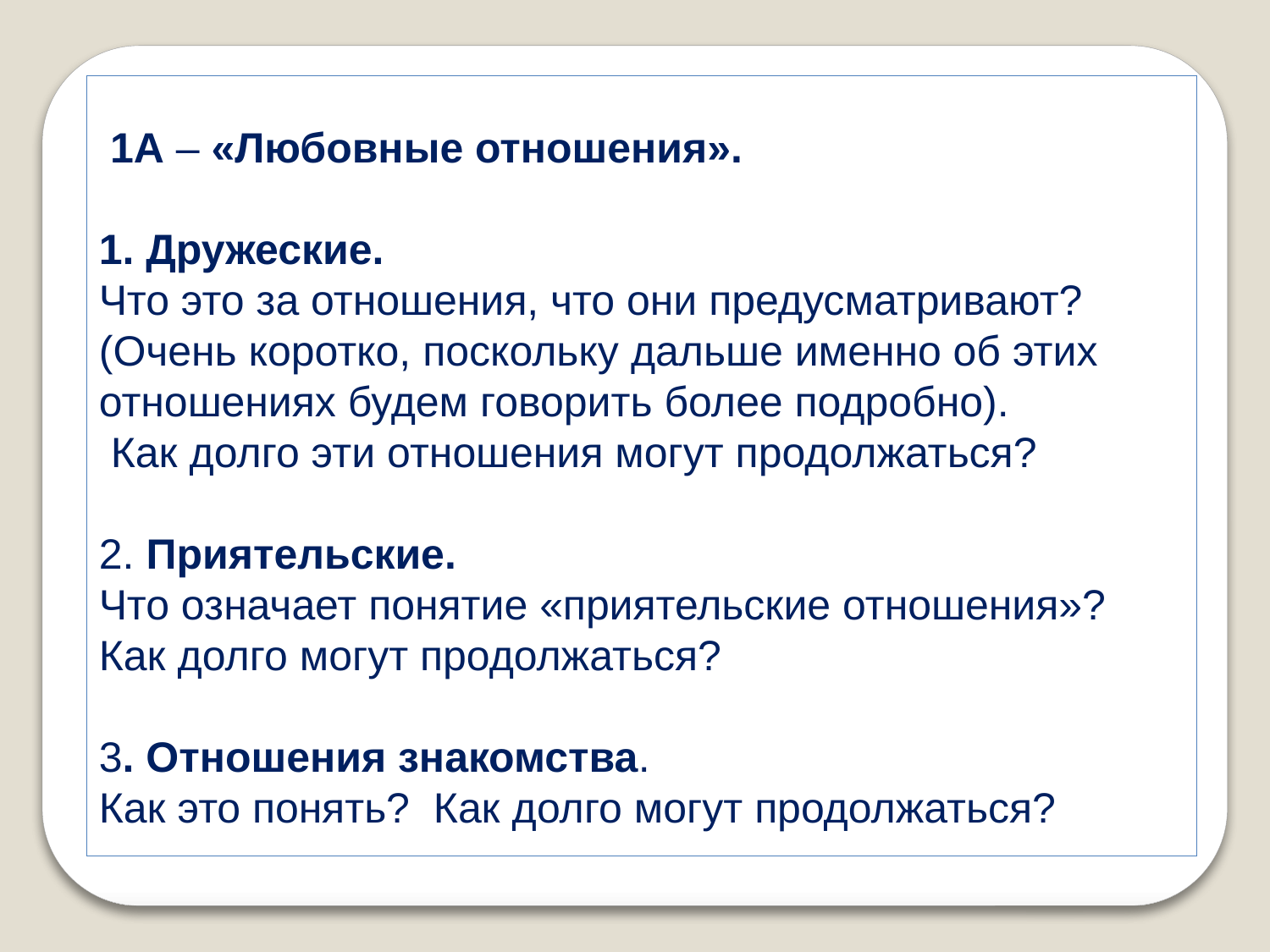

1А – «Любовные отношения».

1. Дружеские.
Что это за отношения, что они предусматривают? (Очень коротко, поскольку дальше именно об этих отношениях будем говорить более подробно).
 Как долго эти отношения могут продолжаться?

2. Приятельские.
Что означает понятие «приятельские отношения»? Как долго могут продолжаться?

3. Отношения знакомства.
Как это понять?  Как долго могут продолжаться?